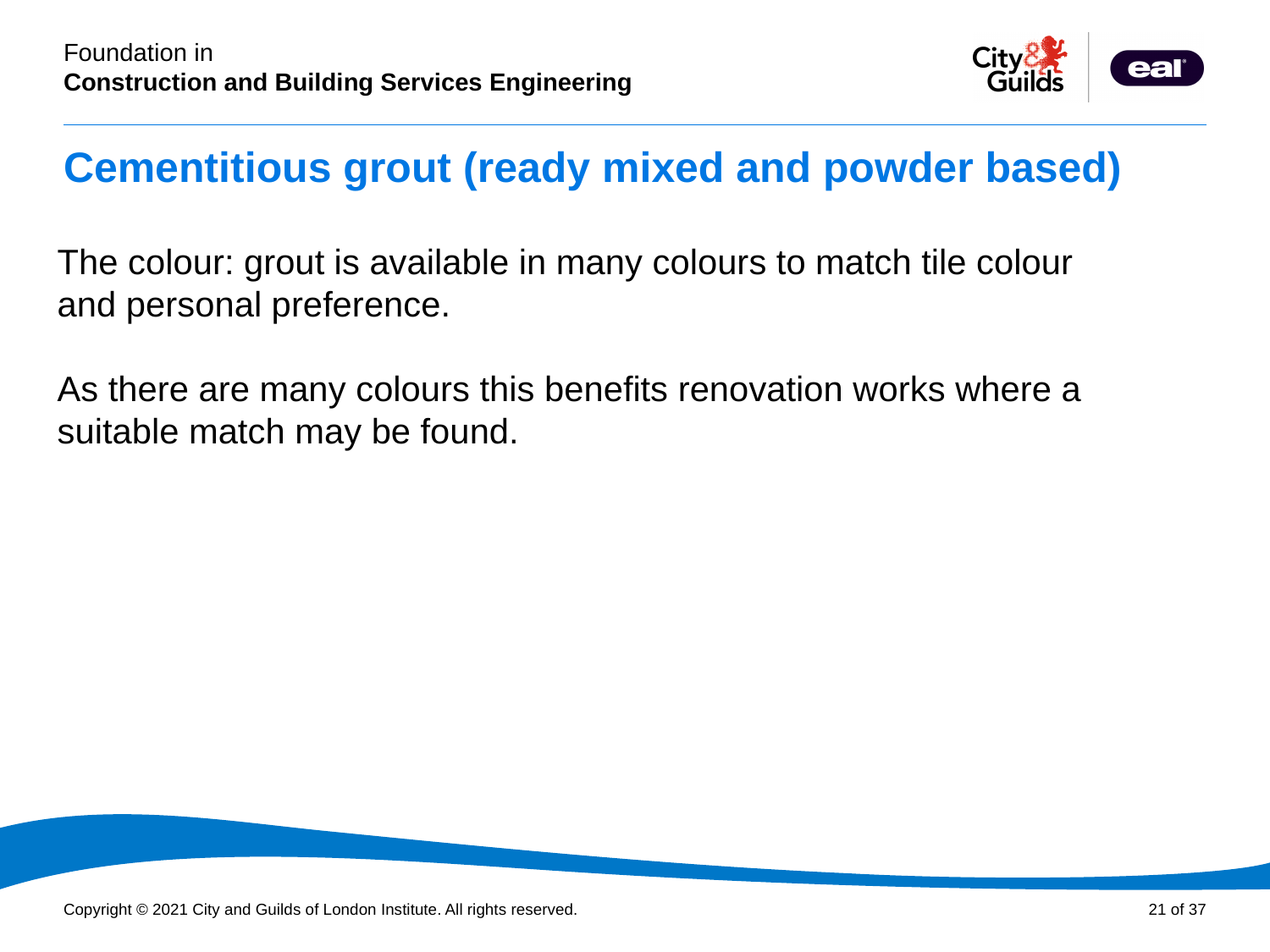

# Cementitious grout (ready mixed and powder based)
The colour: grout is available in many colours to match tile colour and personal preference.

As there are many colours this benefits renovation works where a suitable match may be found.